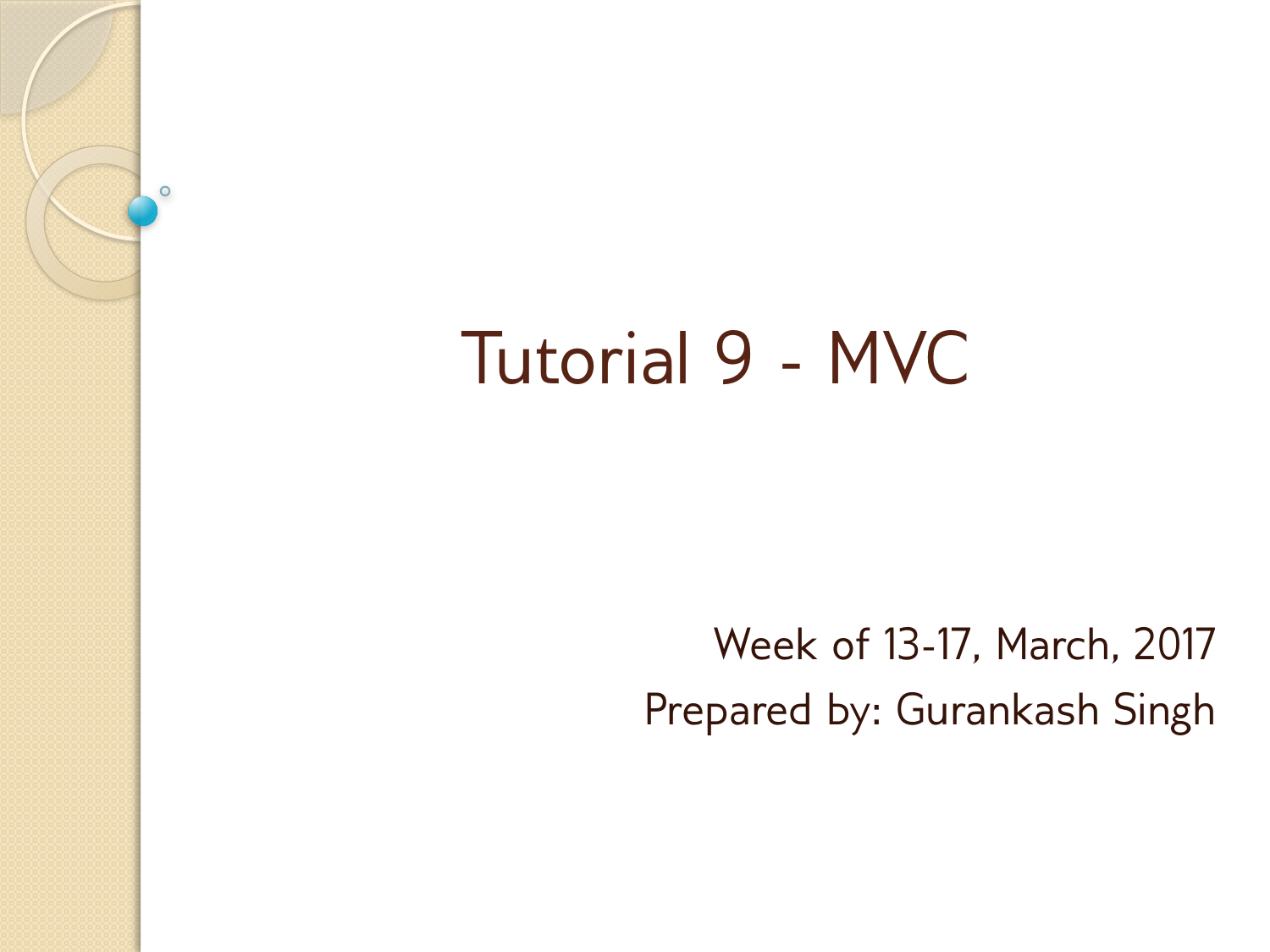

# Tutorial 9 - MVC
Week of 13-17, March, 2017
Prepared by: Gurankash Singh